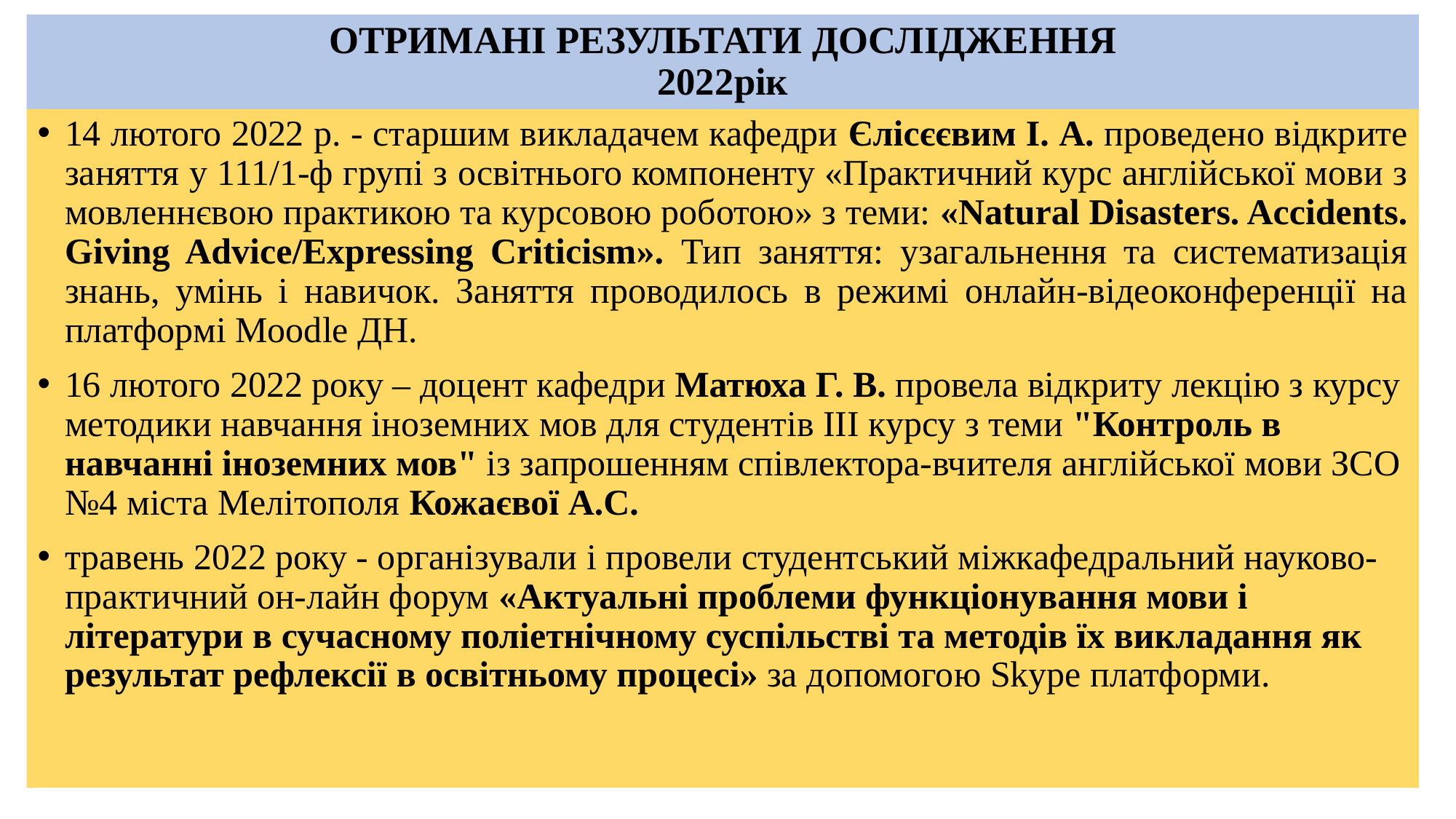

# ОТРИМАНІ РЕЗУЛЬТАТИ ДОСЛІДЖЕННЯ 2022рік
14 лютого 2022 р. - старшим викладачем кафедри Єлісєєвим І. А. проведено відкрите заняття у 111/1-ф групі з освітнього компоненту «Практичний курс англійської мови з мовленнєвою практикою та курсовою роботою» з теми: «Natural Disasters. Accidents. Giving Advice/Expressing Criticism». Тип заняття: узагальнення та систематизація знань, умінь і навичок. Заняття проводилось в режимі онлайн-відеоконференції на платформі Moodle ДН.
16 лютого 2022 року – доцент кафедри Матюха Г. В. провела відкриту лекцію з курсу методики навчання іноземних мов для студентів ІІІ курсу з теми "Контроль в навчанні іноземних мов" із запрошенням співлектора-вчителя англійської мови ЗСО №4 міста Мелітополя Кожаєвої А.С.
травень 2022 року - організували і провели студентський міжкафедральний науково-практичний он-лайн форум «Актуальні проблеми функціонування мови і літератури в сучасному поліетнічному суспільстві та методів їх викладання як результат рефлексії в освітньому процесі» за допомогою Skype платформи.